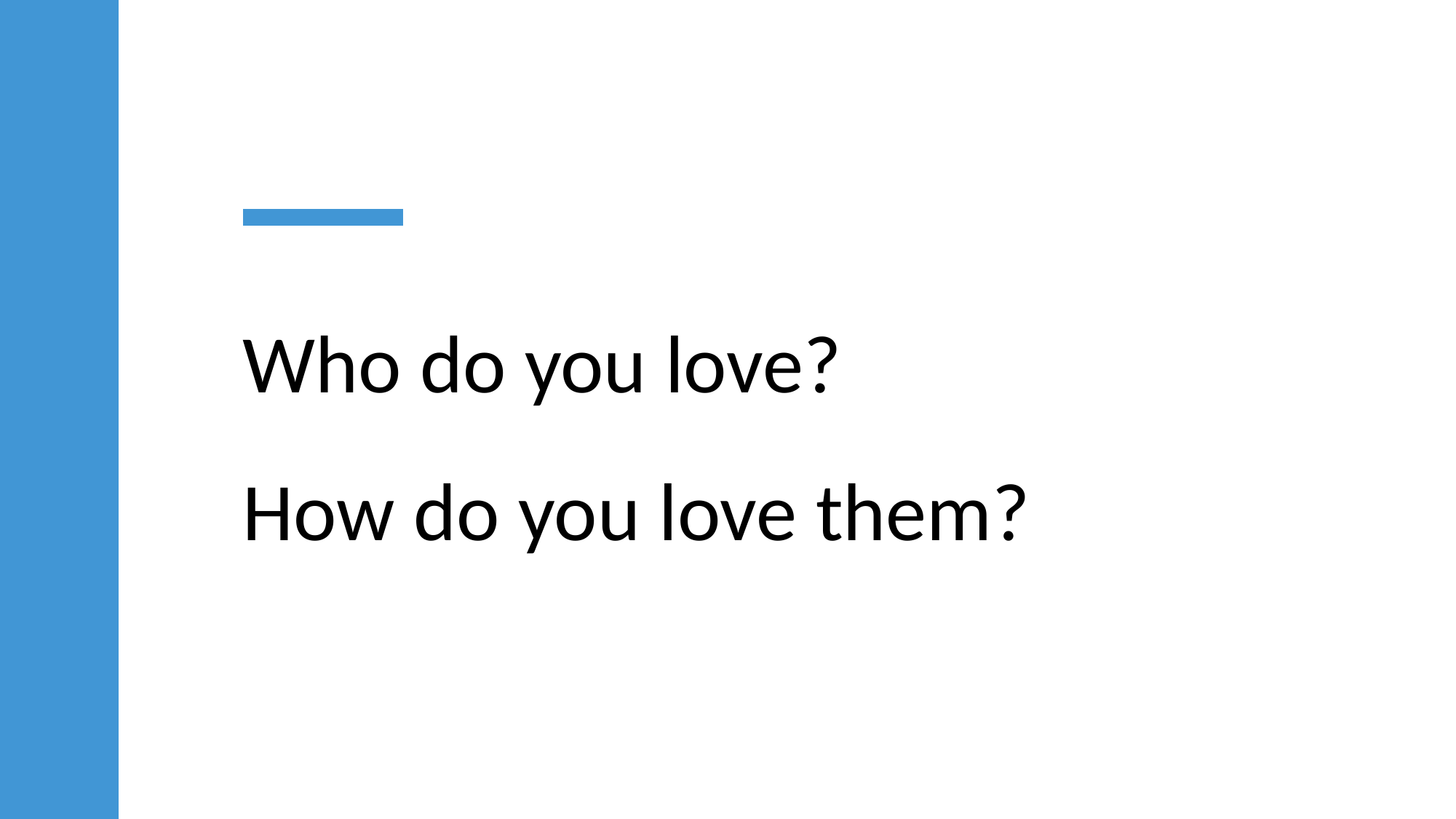

Who do you love?
How do you love them?